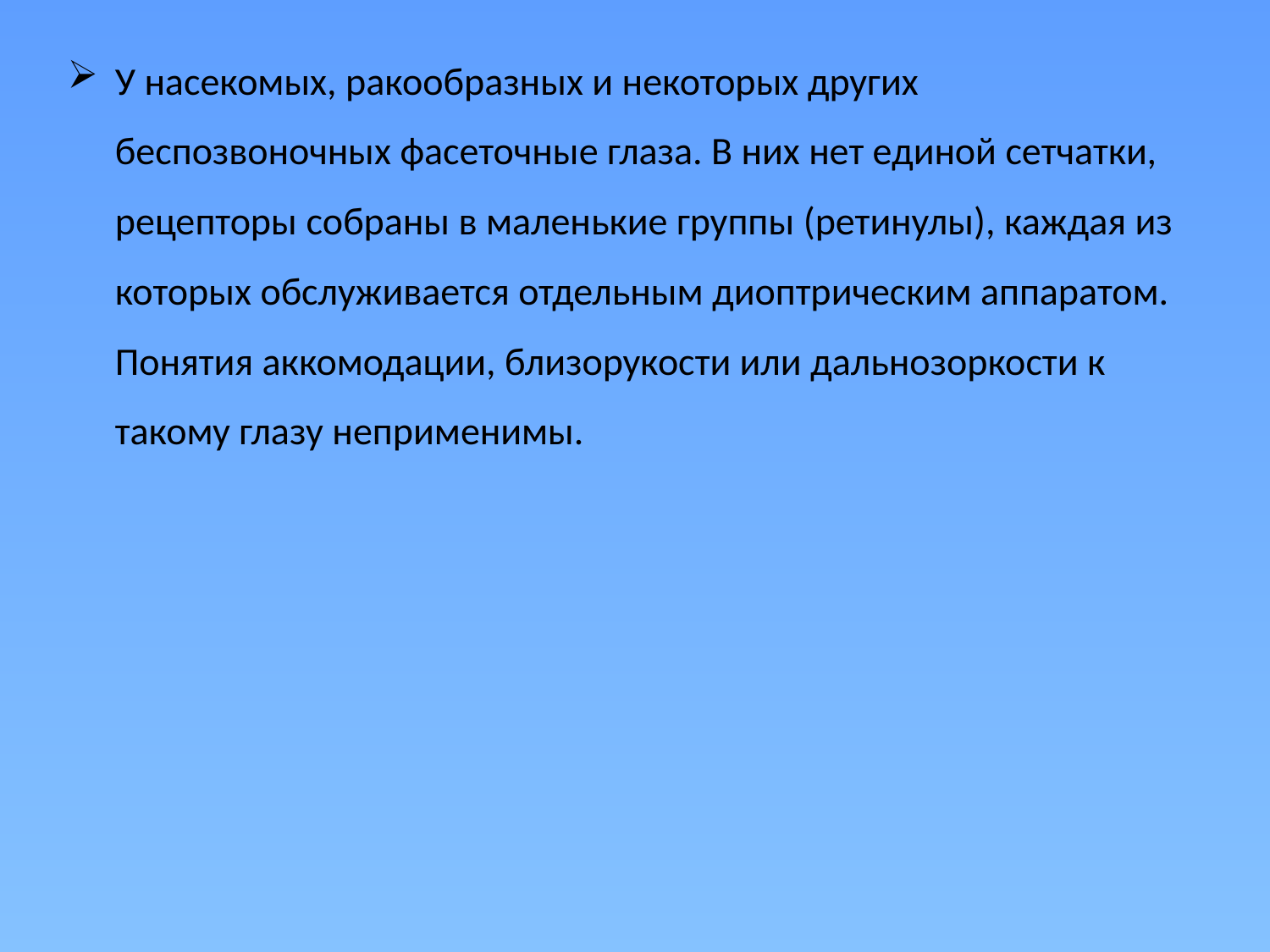

У насекомых, ракообразных и некоторых других беспозвоночных фасеточные глаза. В них нет единой сетчатки, рецепторы собраны в маленькие группы (ретинулы), каждая из которых обслуживается отдельным диоптрическим аппаратом. Понятия аккомодации, близорукости или дальнозоркости к такому глазу неприменимы.